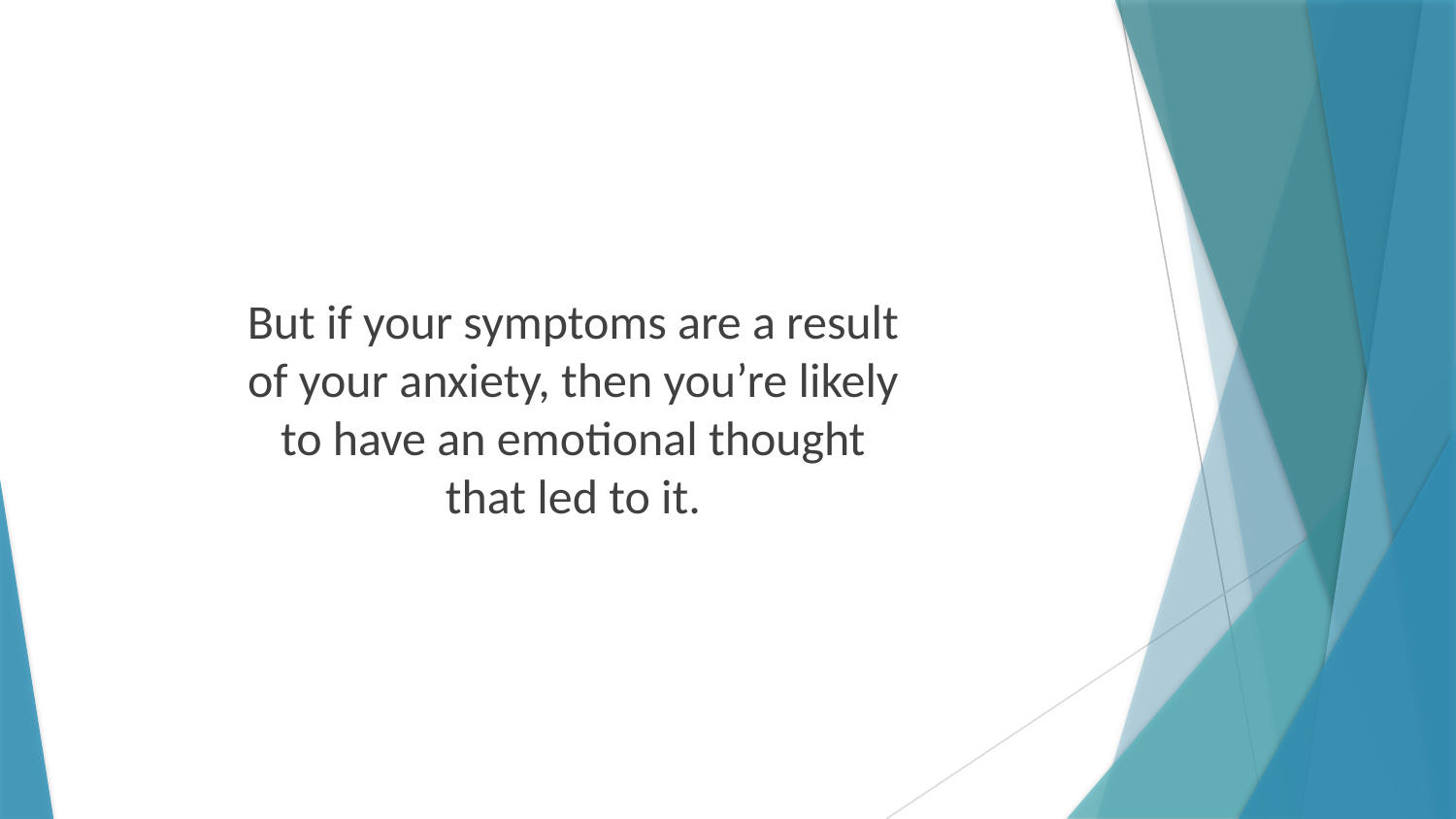

But if your symptoms are a result of your anxiety, then you’re likely to have an emotional thought that led to it.